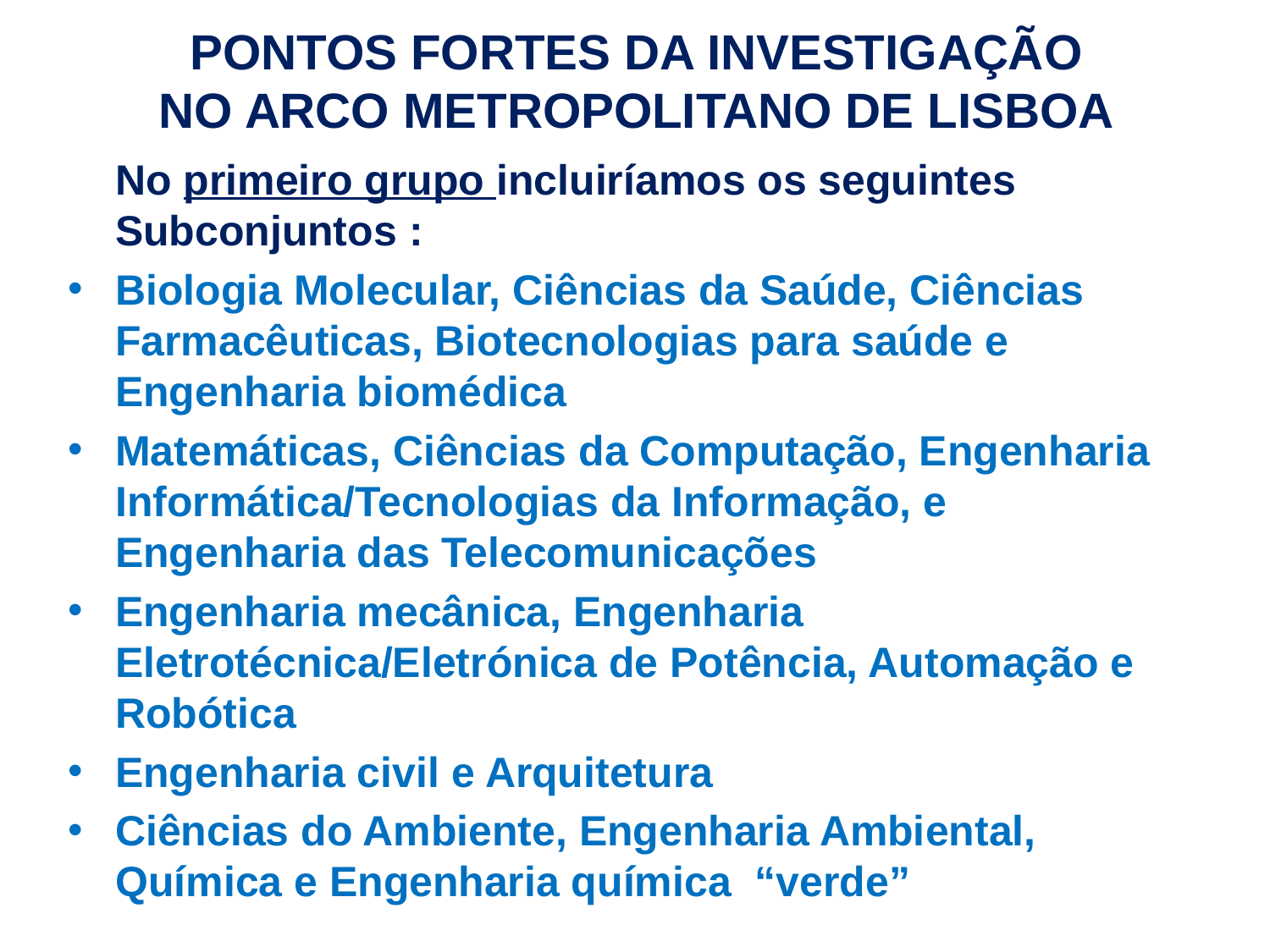

# PONTOS FORTES DA INVESTIGAÇÃO NO ARCO METROPOLITANO DE LISBOA
No primeiro grupo incluiríamos os seguintes Subconjuntos :
Biologia Molecular, Ciências da Saúde, Ciências Farmacêuticas, Biotecnologias para saúde e  Engenharia biomédica
Matemáticas, Ciências da Computação, Engenharia Informática/Tecnologias da Informação, e Engenharia das Telecomunicações
Engenharia mecânica, Engenharia Eletrotécnica/Eletrónica de Potência, Automação e Robótica
Engenharia civil e Arquitetura
Ciências do Ambiente, Engenharia Ambiental, Química e Engenharia química  “verde”